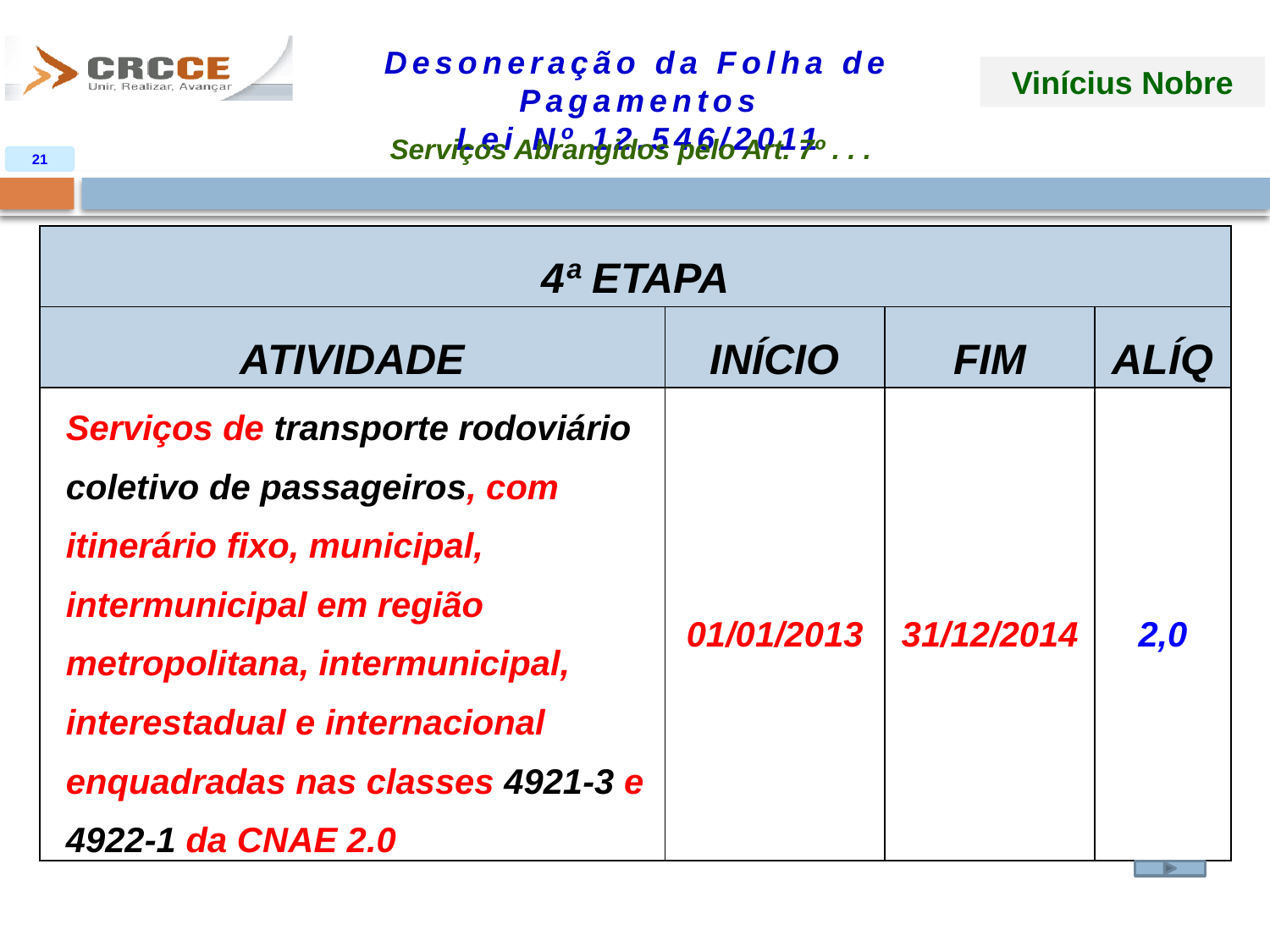

Serviços Abrangidos pelo Art. 7º . . .
21
| 4ª ETAPA |  |  |  |
| --- | --- | --- | --- |
| ATIVIDADE | INÍCIO | FIM | ALÍQ |
| Serviços de transporte rodoviário coletivo de passageiros, com itinerário fixo, municipal, intermunicipal em região metropolitana, intermunicipal, interestadual e internacional enquadradas nas classes 4921-3 e 4922-1 da CNAE 2.0 | 01/01/2013 | 31/12/2014 | 2,0 |